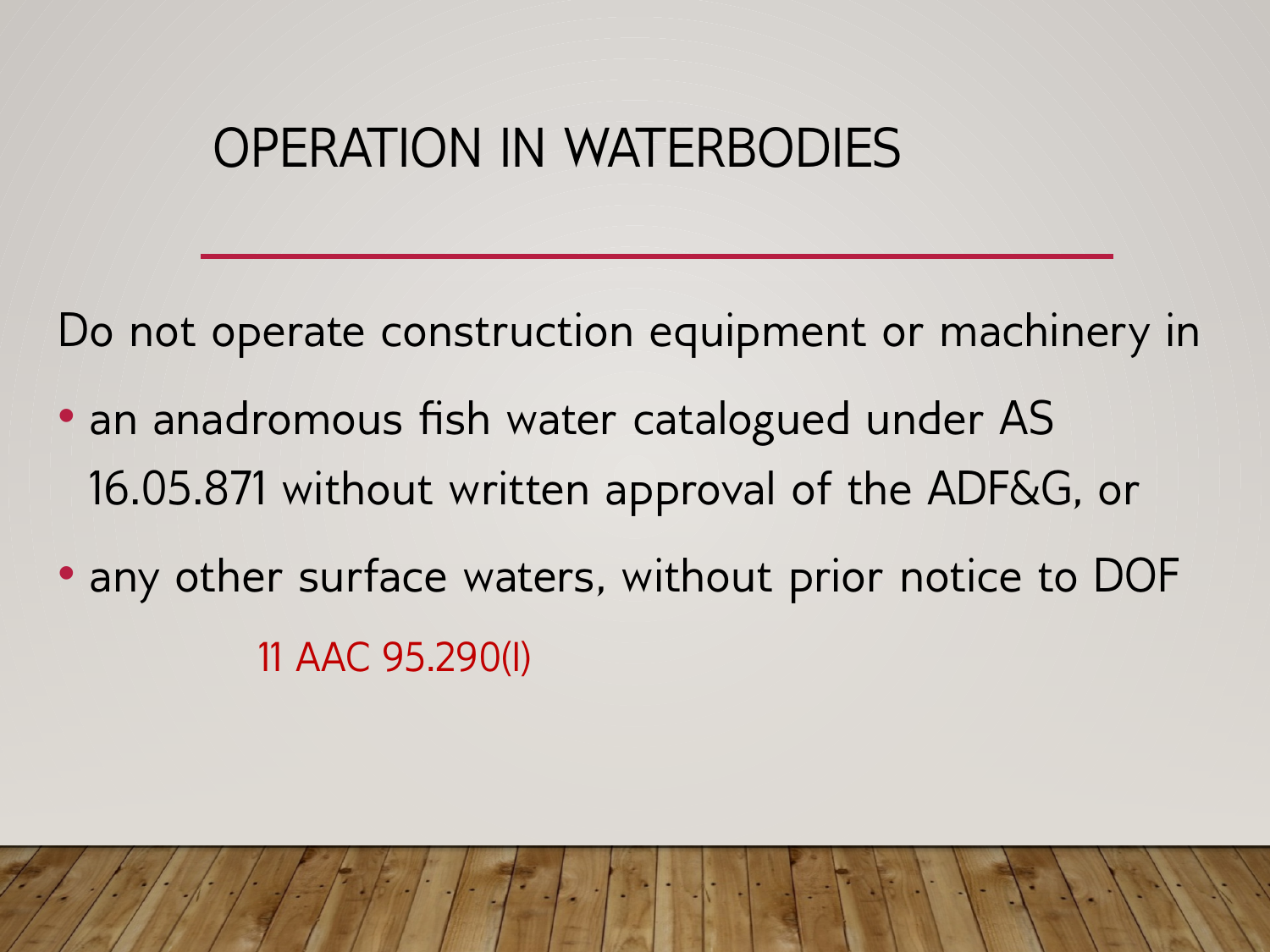

# Operation in waterbodies
Do not operate construction equipment or machinery in
an anadromous fish water catalogued under AS 16.05.871 without written ap­proval of the ADF&G, or
any other surface waters, without prior notice to DOF
								      11 AAC 95.290(l)